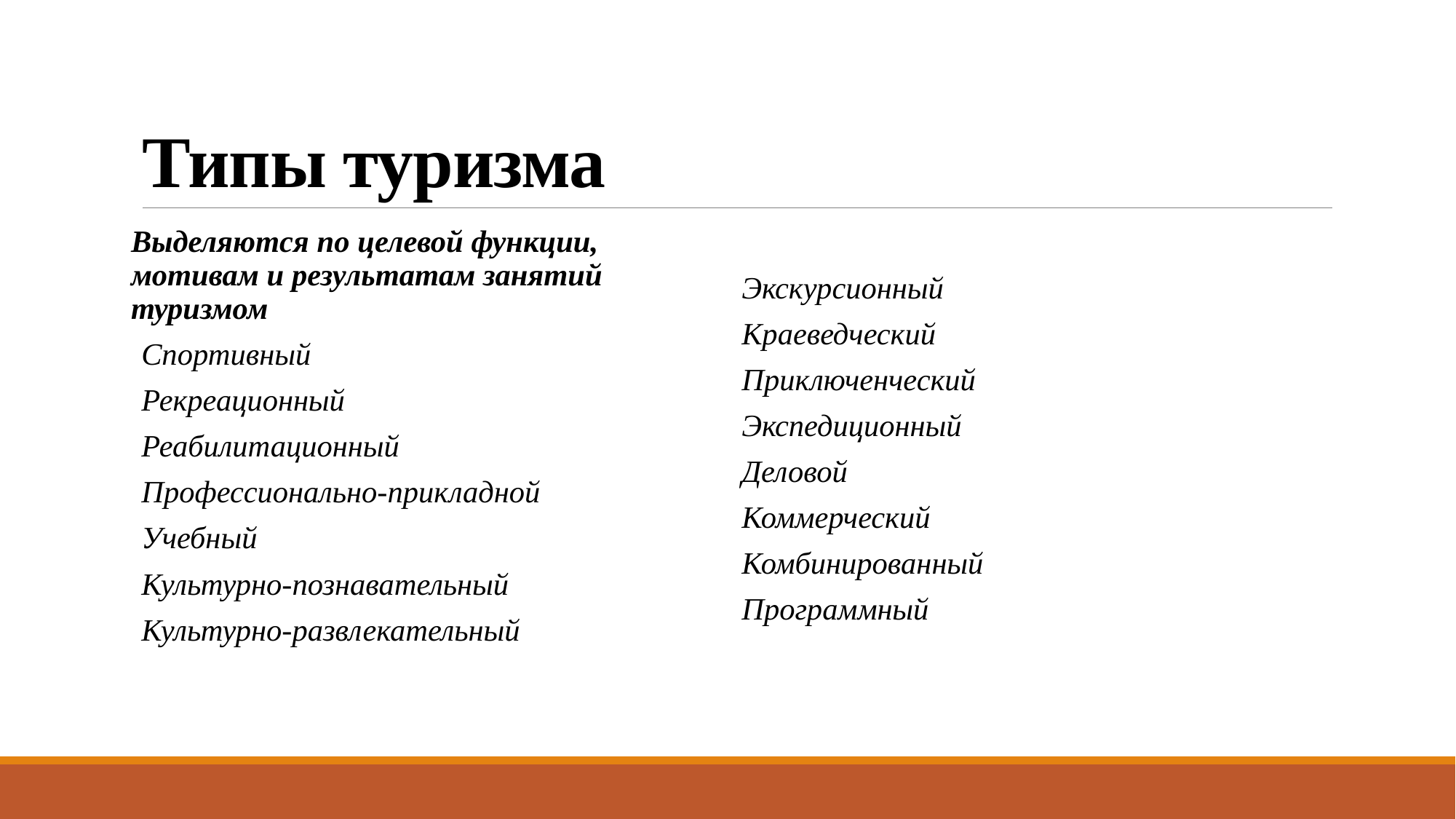

# Типы туризма
Выделяются по целевой функции, мотивам и результатам занятий туризмом
Спортивный
Рекреационный
Реабилитационный
Профессионально-прикладной
Учебный
Культурно-познавательный
Культурно-развлекательный

Экскурсионный
Краеведческий
Приключенческий
Экспедиционный
Деловой
Коммерческий
Комбинированный
Программный